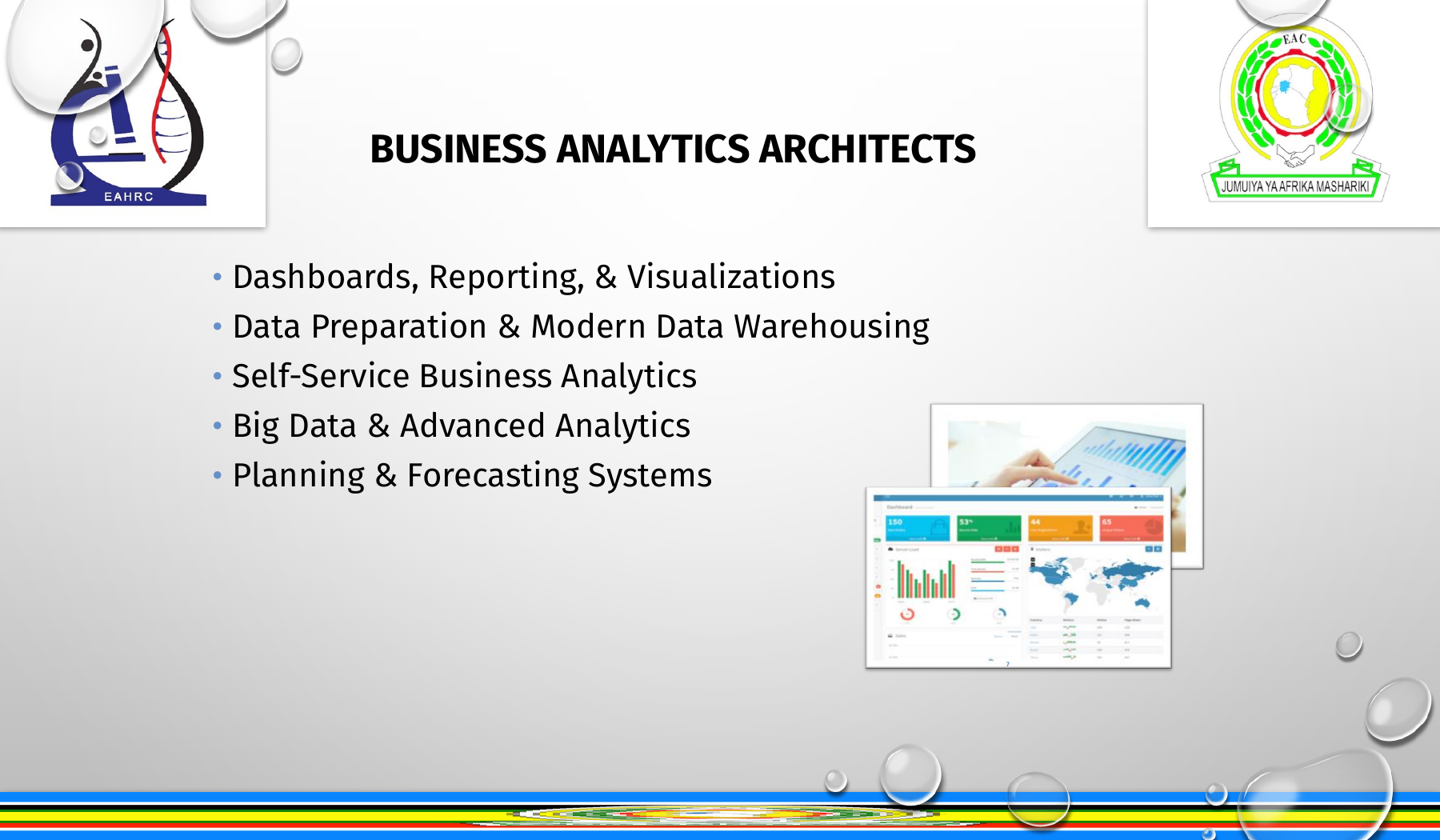

BUSINESS ANALYTICS ARCHITECTS

• Dashboards, Reporting, & Visualizations
• Data Preparation & Modern Data Warehousing
• Self-Service Business Analytics
• Big Data & Advanced Analytics
• Planning & Forecasting Systems
7